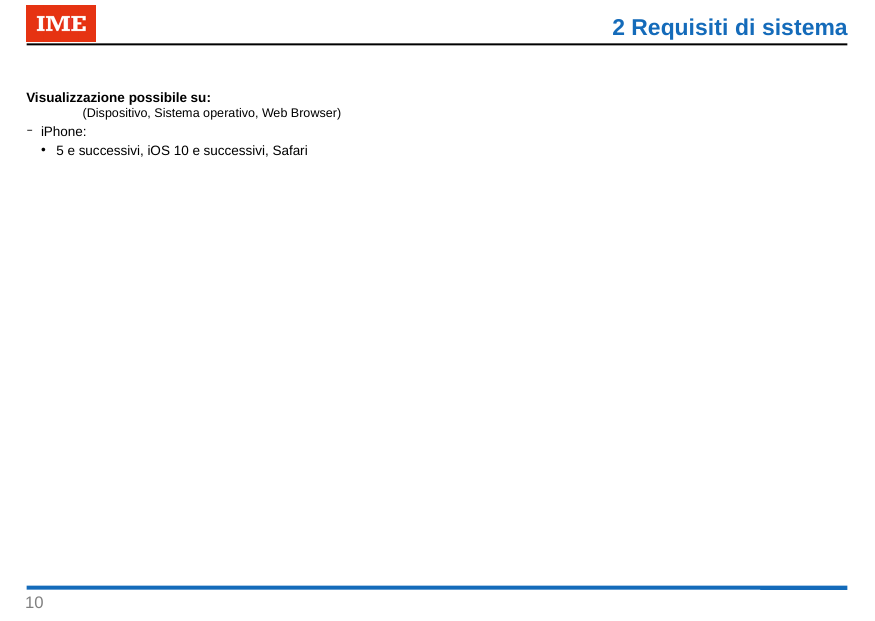

2 Requisiti di sistema

Visualizzazione possibile su:
(Dispositivo, Sistema operativo, Web Browser)
iPhone:
5 e successivi, iOS 10 e successivi, Safari